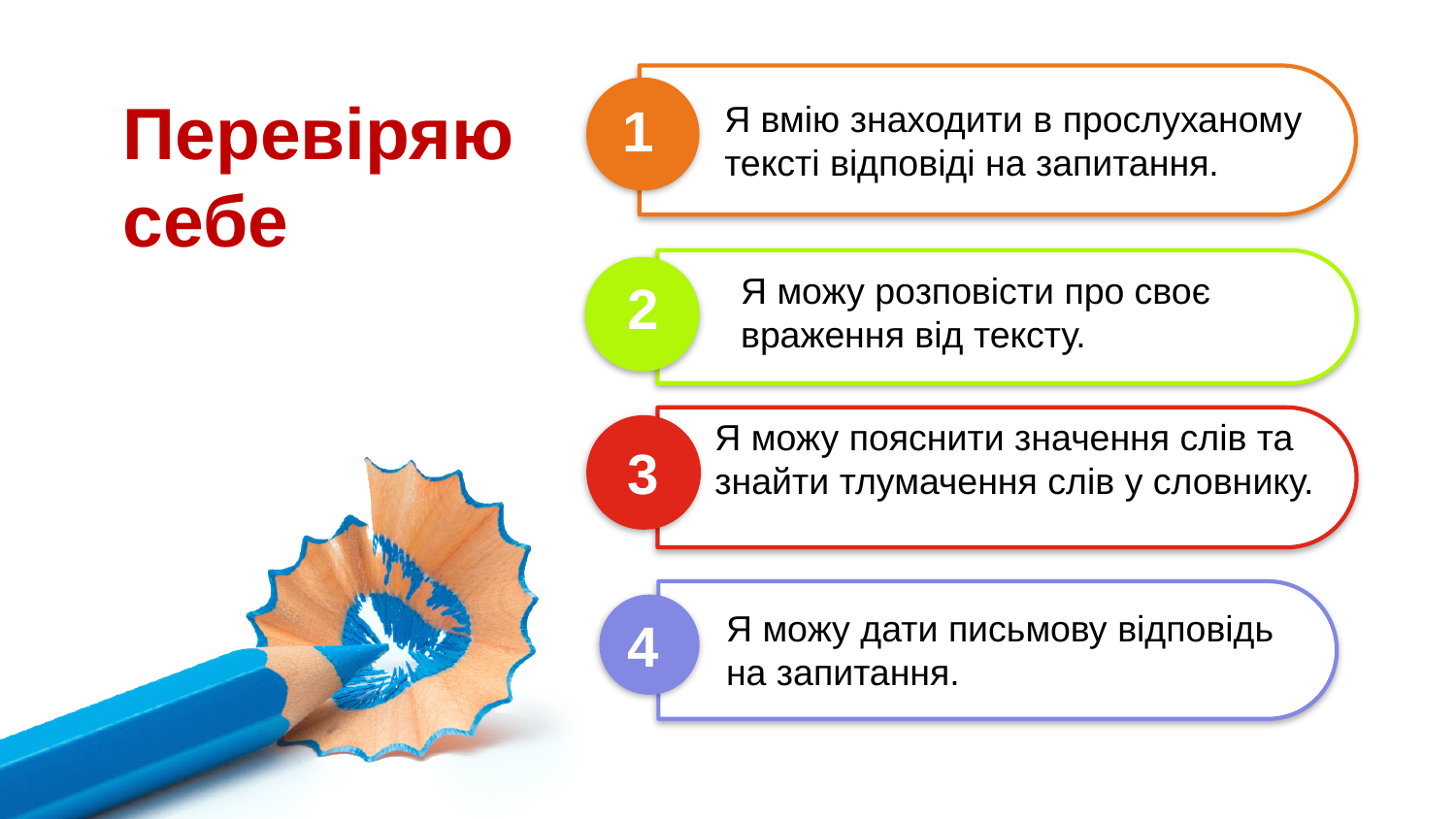

Перевіряю себе

1
Я вмію знаходити в прослуханому тексті відповіді на запитання.

Я можу розповісти про своє
враження від тексту.
2

Я можу пояснити значення слів та знайти тлумачення слів у словнику.

3

Я можу дати письмову відповідь
на запитання.
4